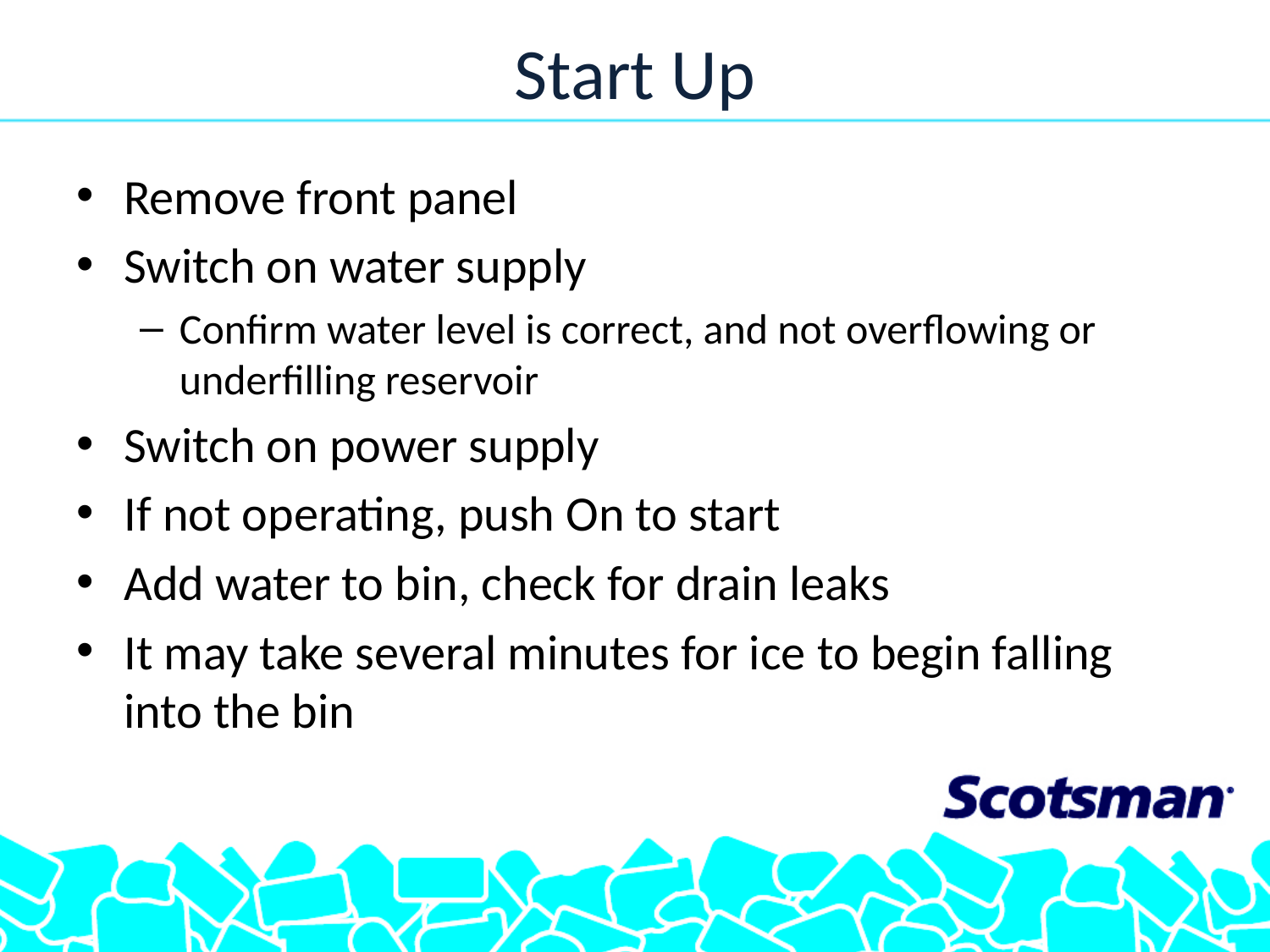

# Start Up
Remove front panel
Switch on water supply
Confirm water level is correct, and not overflowing or underfilling reservoir
Switch on power supply
If not operating, push On to start
Add water to bin, check for drain leaks
It may take several minutes for ice to begin falling into the bin